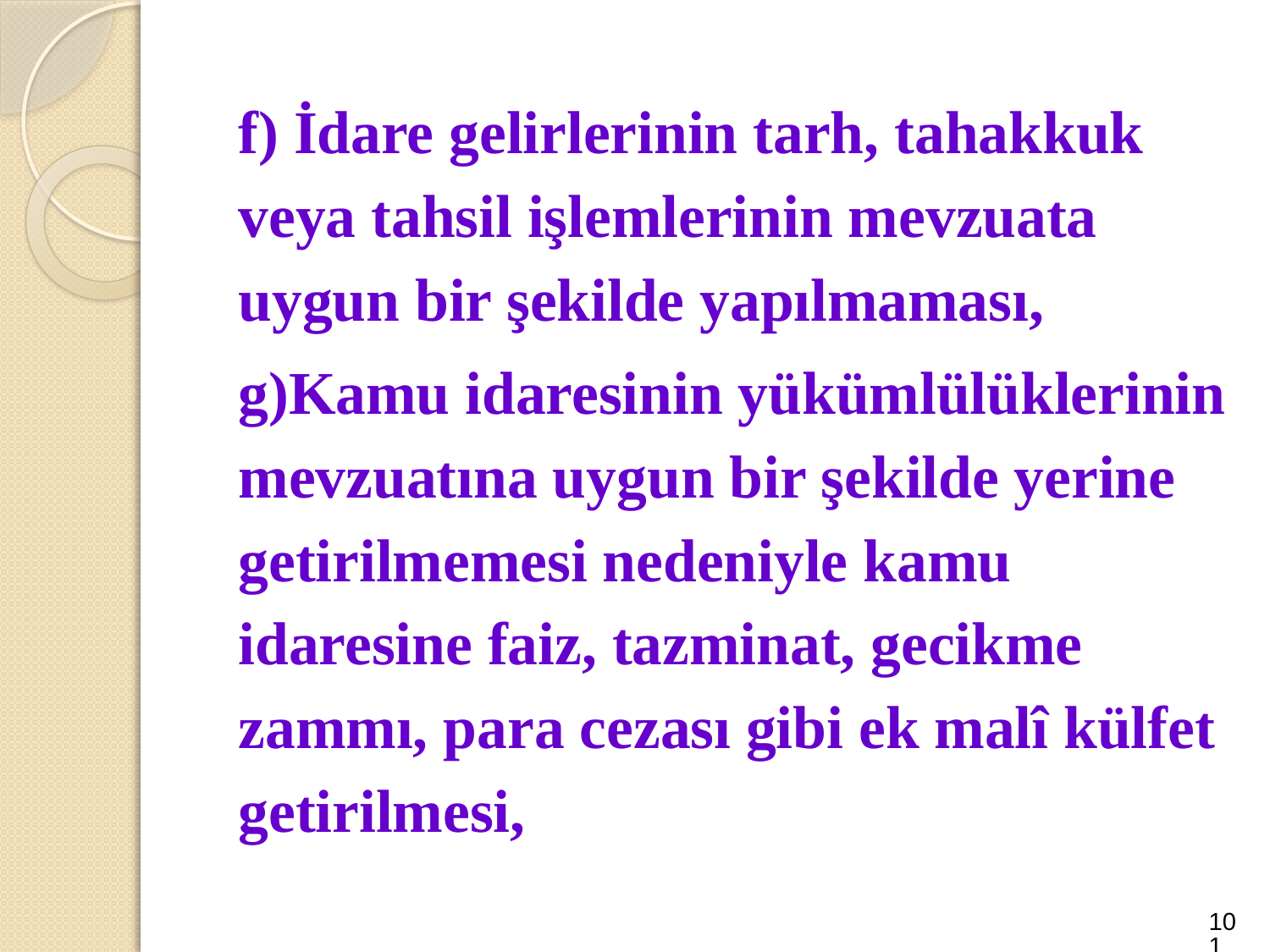

f) İdare gelirlerinin tarh, tahakkuk veya tahsil işlemlerinin mevzuata uygun bir şekilde yapılmaması,
g)Kamu idaresinin yükümlülüklerinin mevzuatına uygun bir şekilde yerine getirilmemesi nedeniyle kamu idaresine faiz, tazminat, gecikme zammı, para cezası gibi ek malî külfet getirilmesi,

101